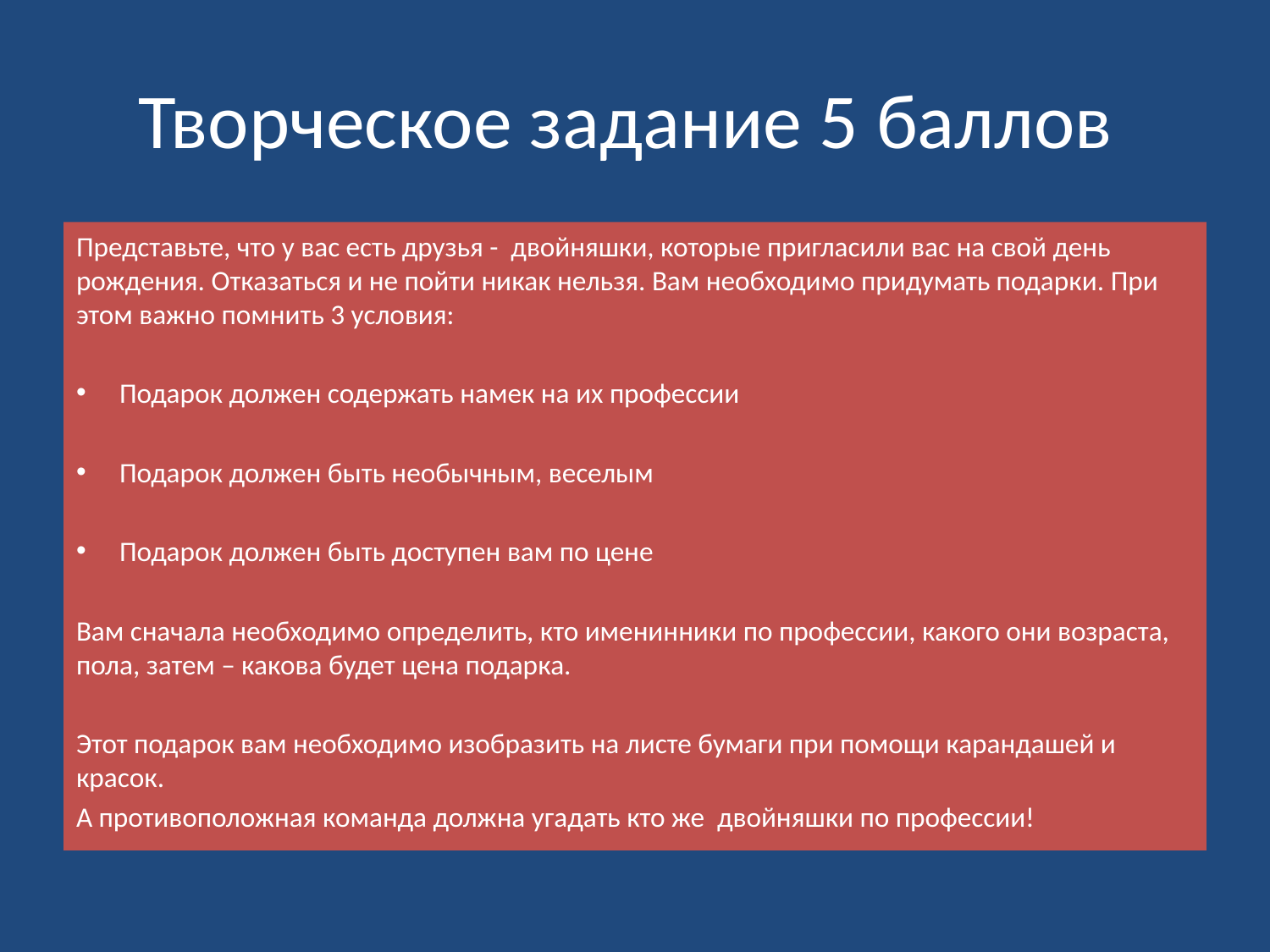

# Творческое задание 5 баллов
Представьте, что у вас есть друзья -  двойняшки, которые пригласили вас на свой день рождения. Отказаться и не пойти никак нельзя. Вам необходимо придумать подарки. При этом важно помнить 3 условия:

Подарок должен содержать намек на их профессии

Подарок должен быть необычным, веселым

Подарок должен быть доступен вам по цене

Вам сначала необходимо определить, кто именинники по профессии, какого они возраста, пола, затем – какова будет цена подарка.

Этот подарок вам необходимо изобразить на листе бумаги при помощи карандашей и красок.
А противоположная команда должна угадать кто же  двойняшки по профессии!